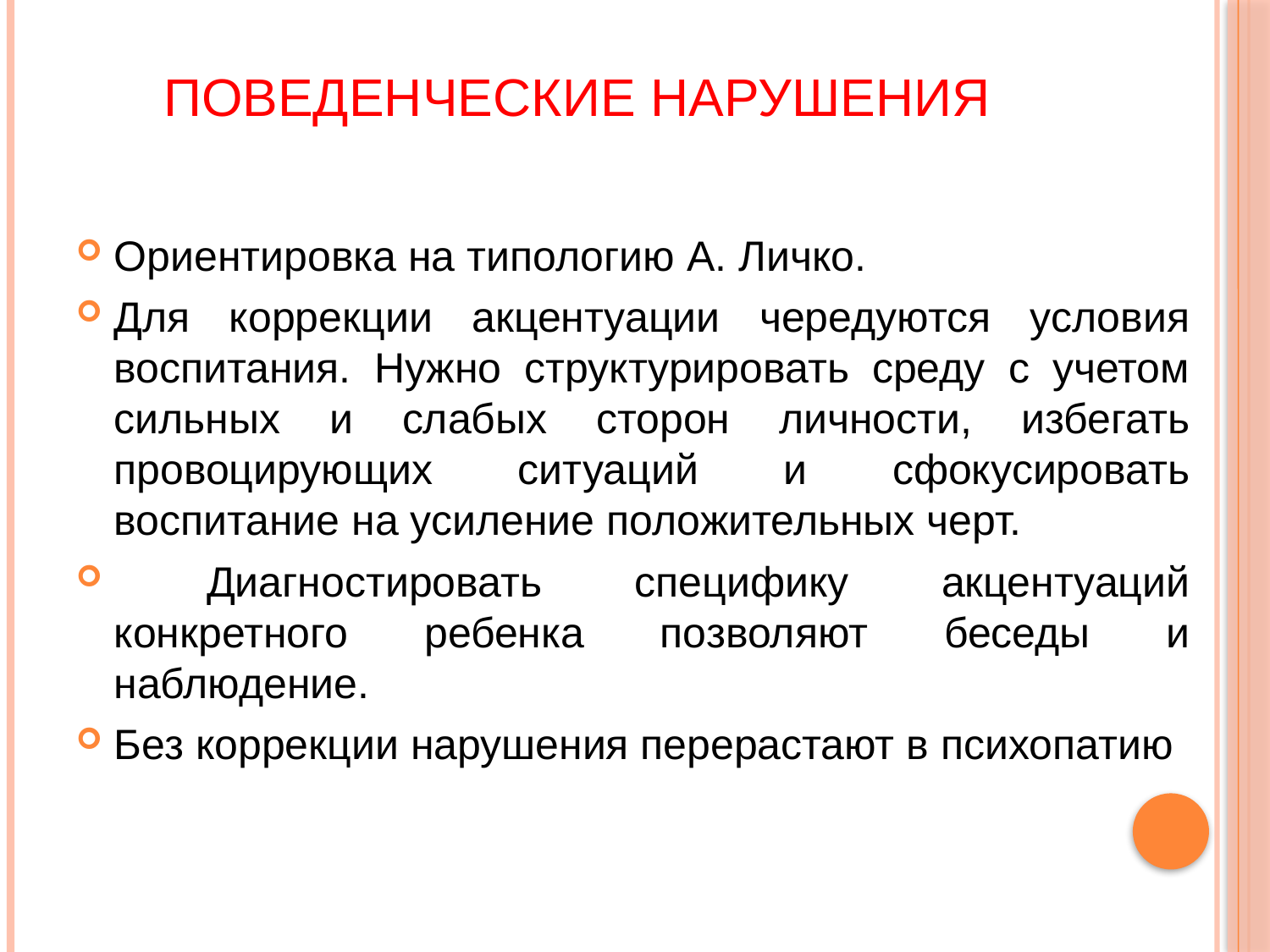

# Поведенческие нарушения
Ориентировка на типологию А. Личко.
Для коррекции акцентуации чередуются условия воспитания. Нужно структурировать среду с учетом сильных и слабых сторон личности, избегать провоцирующих ситуаций и сфокусировать воспитание на усиление положительных черт.
 Диагностировать специфику акцентуаций конкретного ребенка позволяют беседы и наблюдение.
Без коррекции нарушения перерастают в психопатию